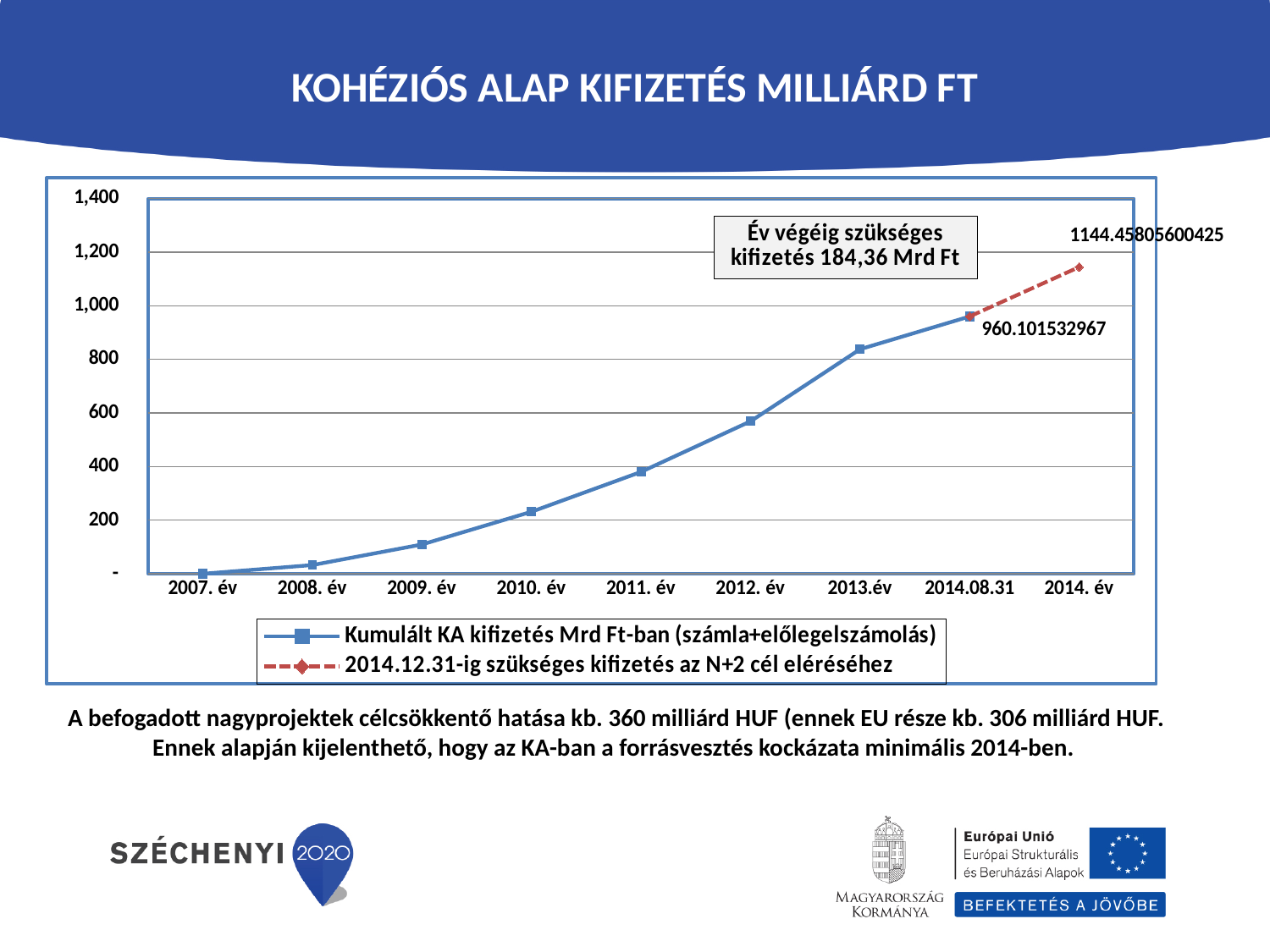

# Kohéziós alap kifizetés milliárd ft

### Chart

| Category | Kumulált KA kifizetés Mrd Ft-ban (számla+előlegelszámolás) | 2014.12.31-ig szükséges kifizetés az N+2 cél eléréséhez |
|---|---|---|
| 2007. év | 0.0013598400000000004 | None |
| 2008. év | 32.71318647299999 | None |
| 2009. év | 109.31884673799996 | None |
| 2010. év | 231.58151483900002 | None |
| 2011. év | 380.159160905 | None |
| 2012. év | 569.0889932250002 | None |
| 2013.év | 837.9226675069998 | None |
| 2014.08.31 | 960.1015329670003 | 960.1015329670003 |
| 2014. év | None | 1144.4580560042511 |
A befogadott nagyprojektek célcsökkentő hatása kb. 360 milliárd HUF (ennek EU része kb. 306 milliárd HUF. Ennek alapján kijelenthető, hogy az KA-ban a forrásvesztés kockázata minimális 2014-ben.